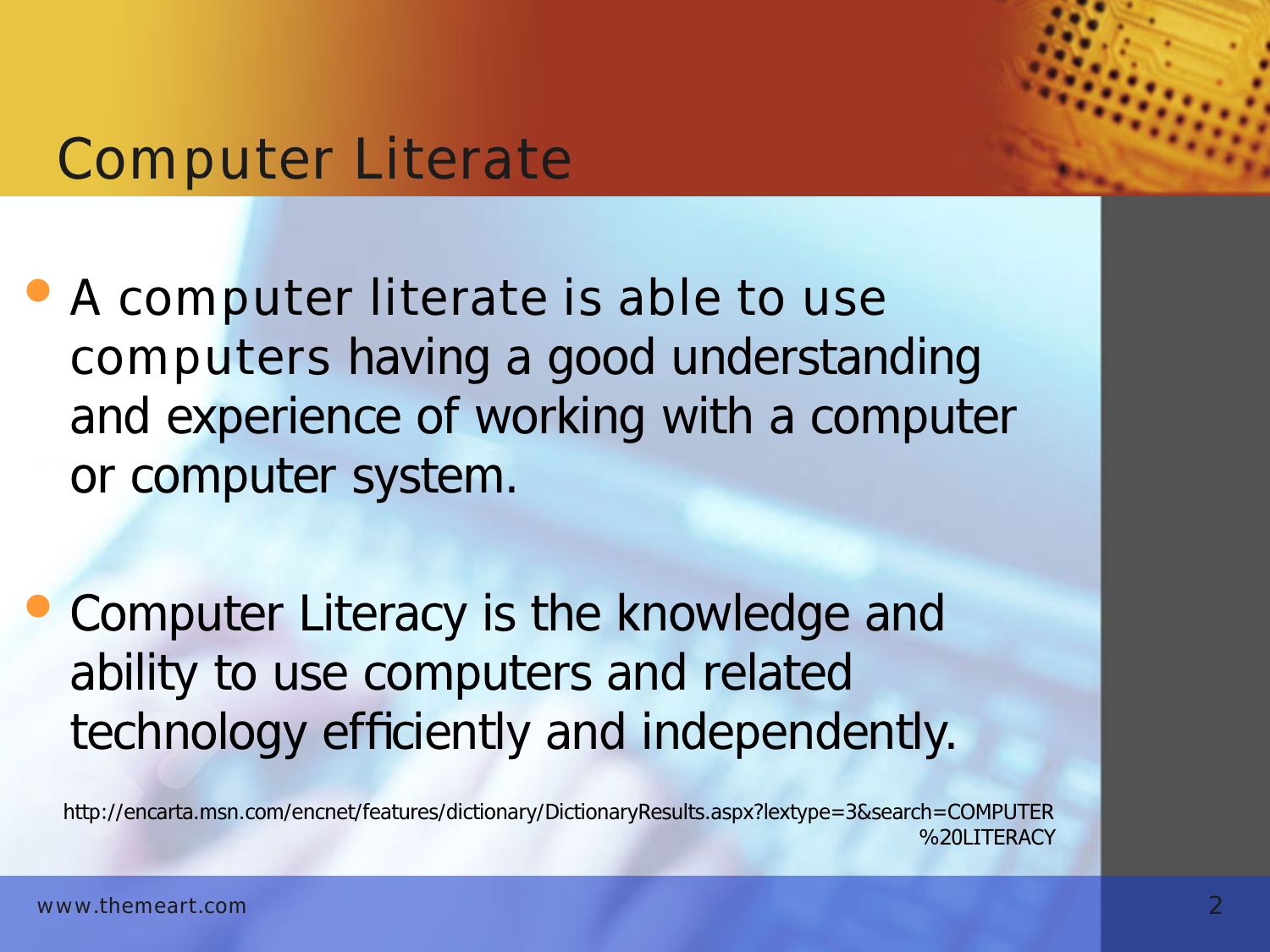

# Computer Literate

A computer literate is able to use          computers having a good understanding   and experience of working with a computer or computer system.

Computer Literacy is the knowledge and      ability to use computers and related            technology efficiently and independently.

http://encarta.msn.com/encnet/features/dictionary/DictionaryResults.aspx?lextype=3&search=COMPUTER%20LITERACY